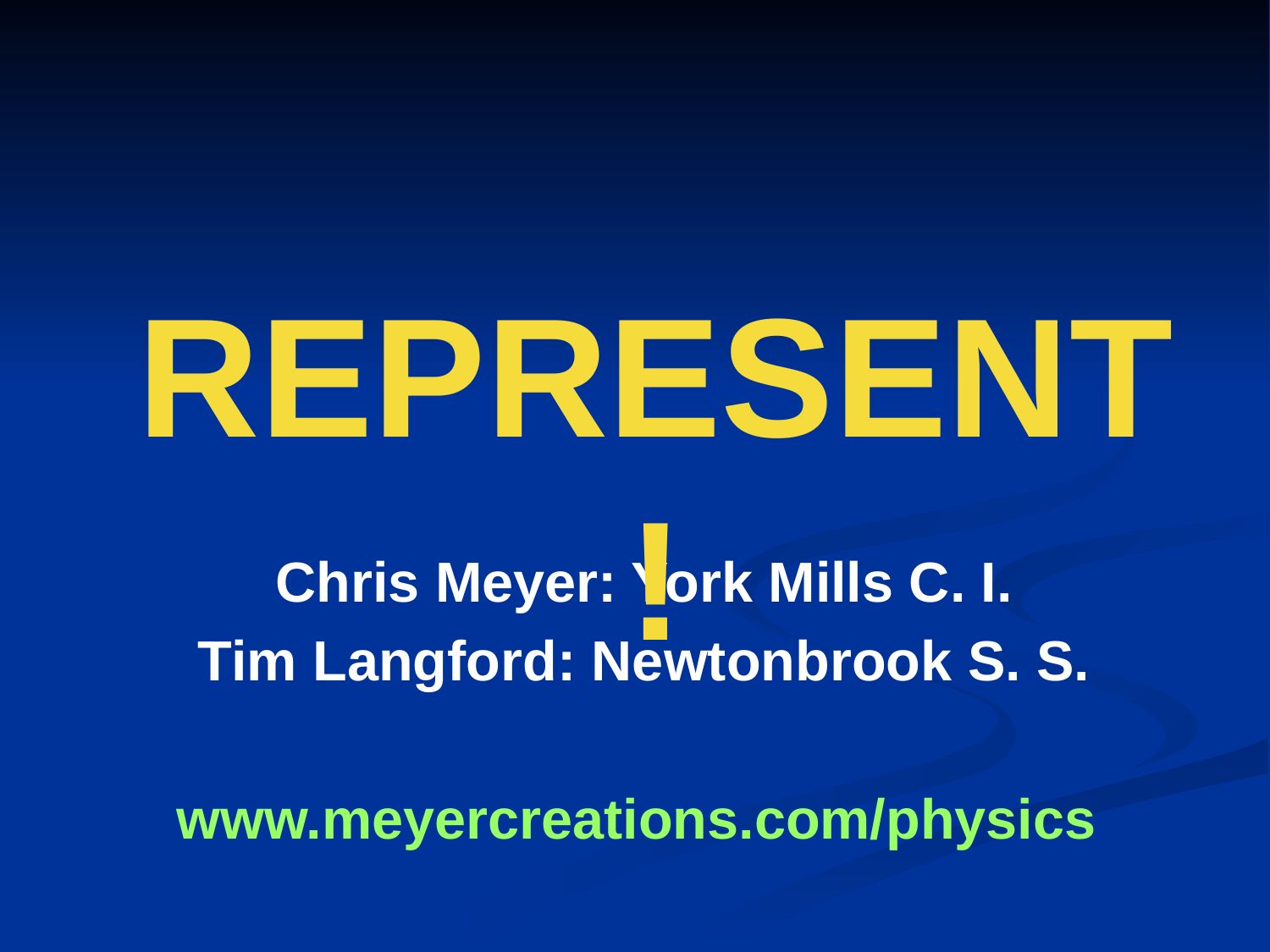

Represent!
Chris Meyer: York Mills C. I.
Tim Langford: Newtonbrook S. S.

www.meyercreations.com/physics